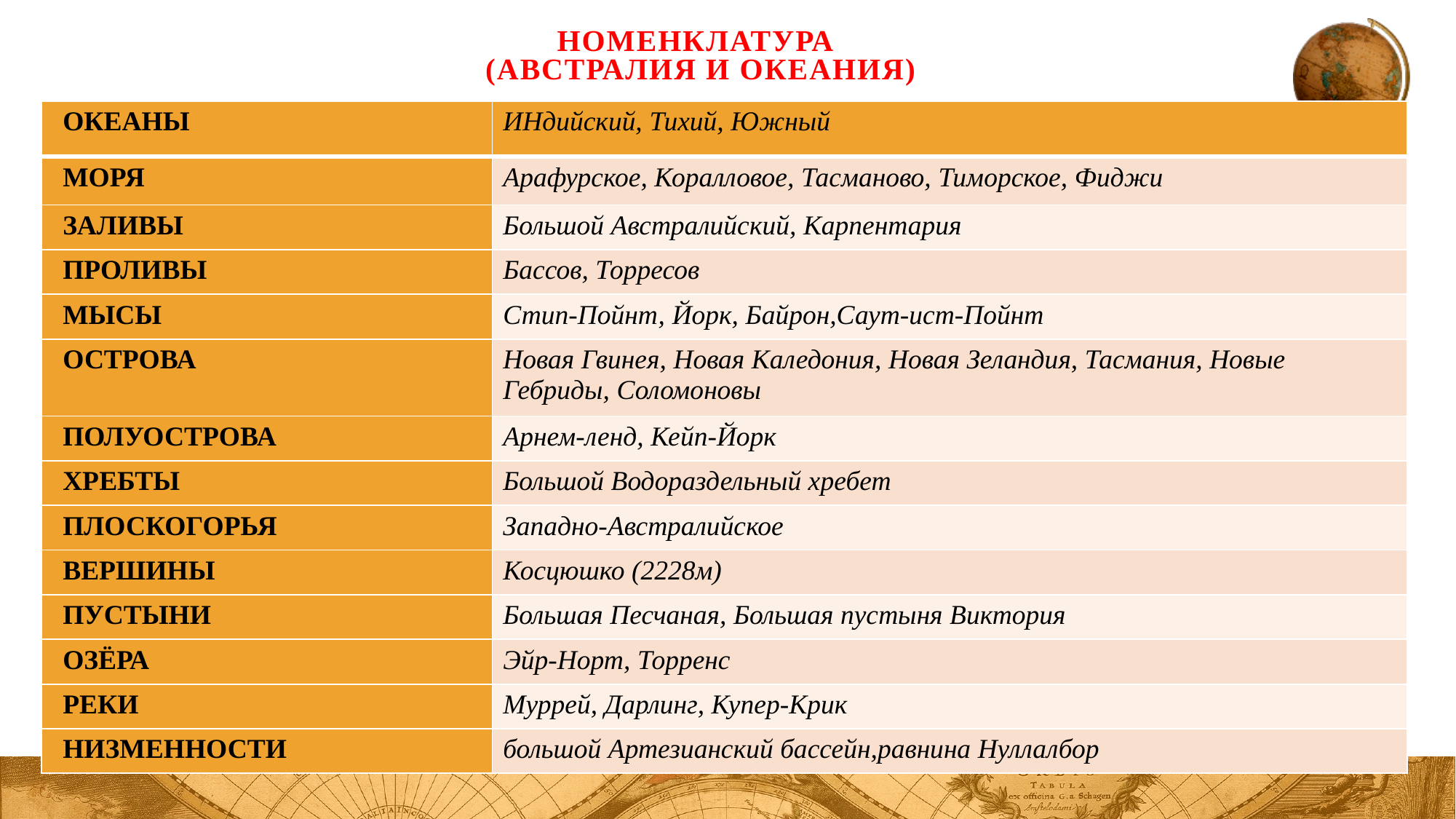

# Номенклатура (АВстралия и Океания)
| ОКЕАНЫ | ИНдийский, Тихий, Южный |
| --- | --- |
| МОРЯ | Арафурское, Коралловое, Тасманово, Тиморское, Фиджи |
| ЗАЛИВЫ | Большой Австралийский, Карпентария |
| ПРОЛИВЫ | Бассов, Торресов |
| МЫСЫ | Стип-Пойнт, Йорк, Байрон,Саут-ист-Пойнт |
| ОСТРОВА | Новая Гвинея, Новая Каледония, Новая Зеландия, Тасмания, Новые Гебриды, Соломоновы |
| ПОЛУОСТРОВА | Арнем-ленд, Кейп-Йорк |
| ХРЕБТЫ | Большой Водораздельный хребет |
| ПЛОСКОГОРЬЯ | Западно-Австралийское |
| ВЕРШИНЫ | Косцюшко (2228м) |
| ПУСТЫНИ | Большая Песчаная, Большая пустыня Виктория |
| ОЗЁРА | Эйр-Норт, Торренс |
| РЕКИ | Муррей, Дарлинг, Купер-Крик |
| НИЗМЕННОСТИ | большой Артезианский бассейн,равнина Нуллалбор |